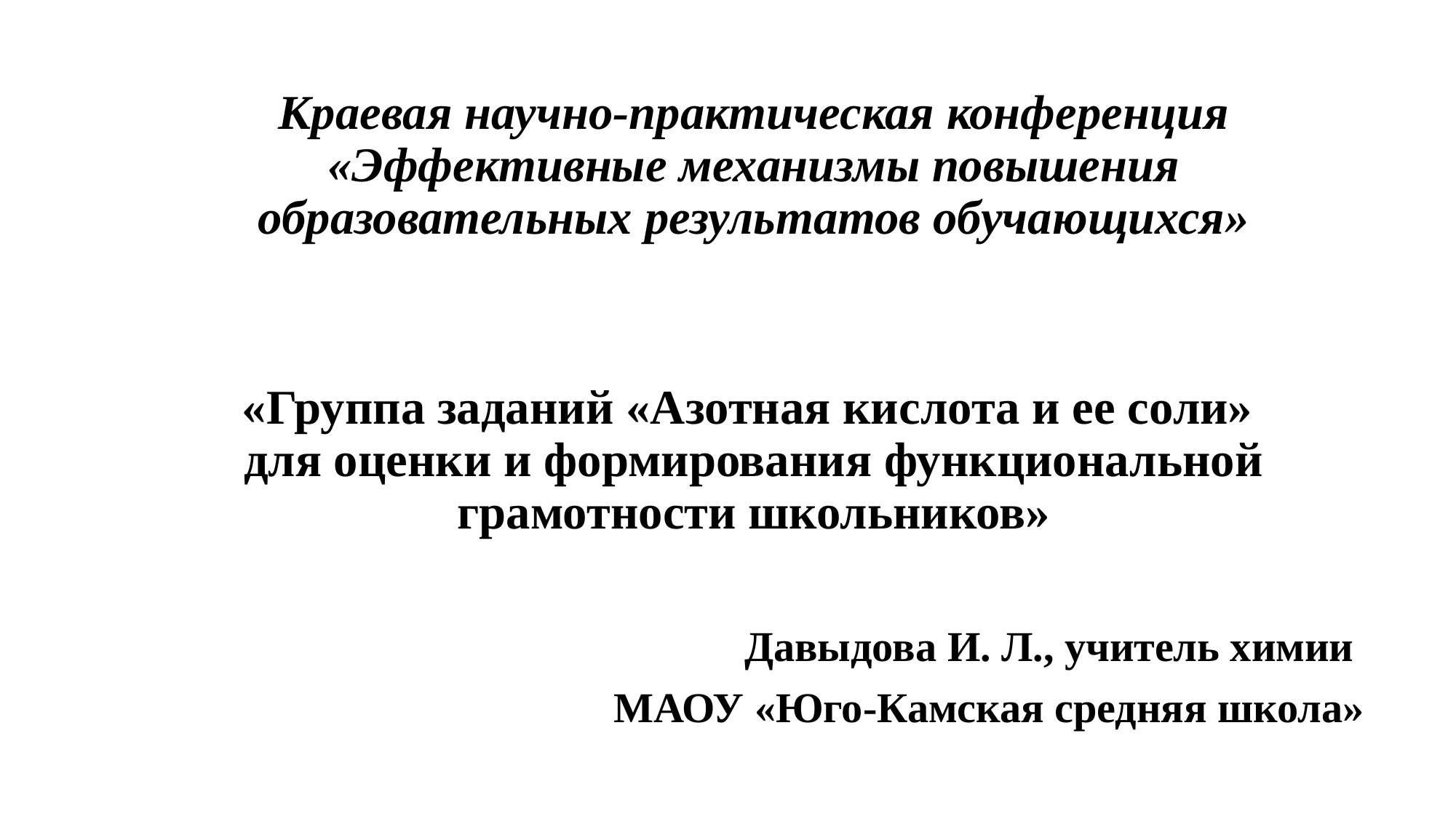

# Краевая научно-практическая конференция «Эффективные механизмы повышения образовательных результатов обучающихся» «Группа заданий «Азотная кислота и ее соли» для оценки и формирования функциональной грамотности школьников»
Давыдова И. Л., учитель химии
МАОУ «Юго-Камская средняя школа»